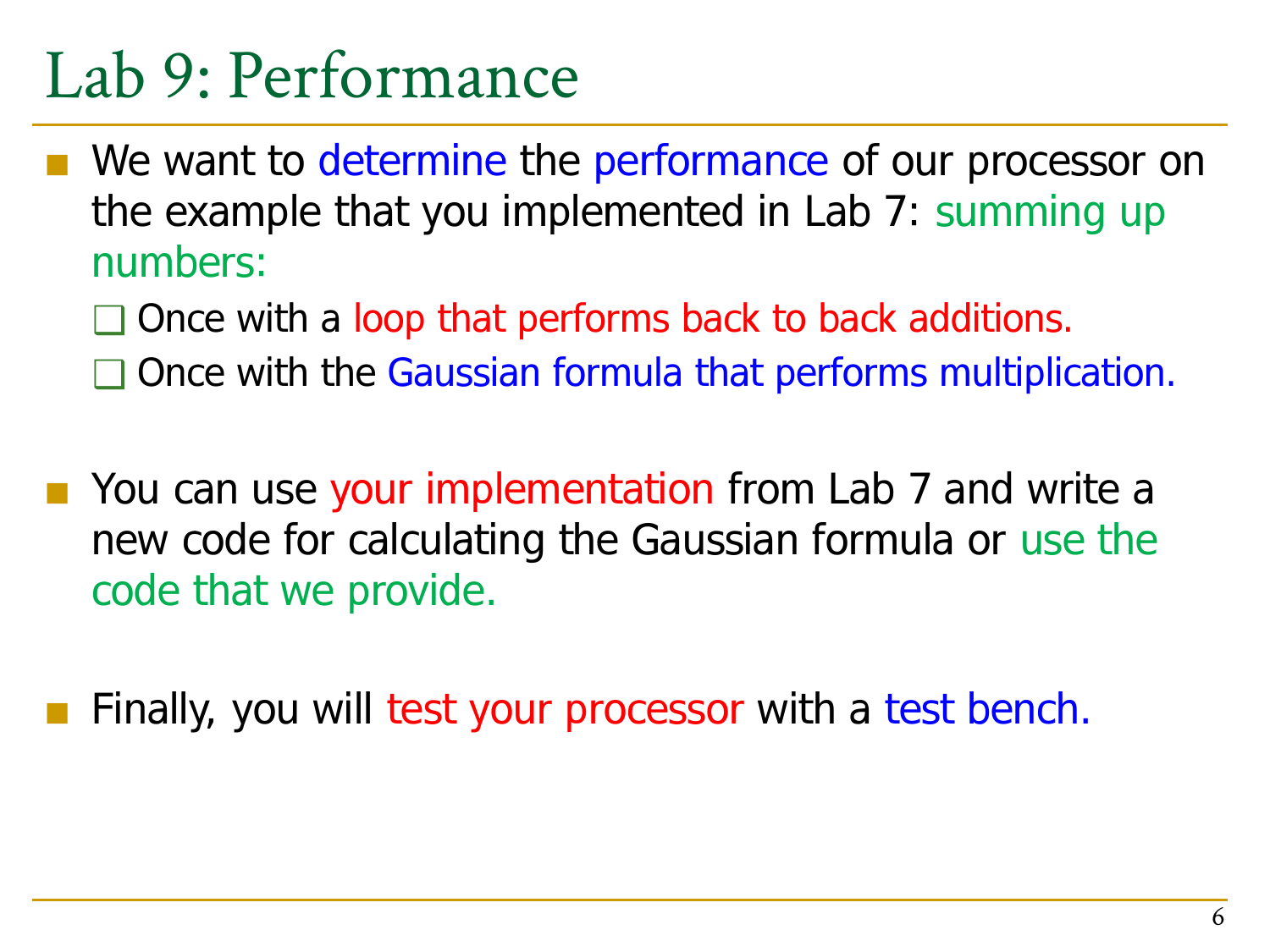

# Lab 9: Performance
We want to determine the performance of our processor on the example that you implemented in Lab 7: summing up numbers:
Once with a loop that performs back to back additions.
Once with the Gaussian formula that performs multiplication.

You can use your implementation from Lab 7 and write a new code for calculating the Gaussian formula or use the code that we provide.

Finally, you will test your processor with a test bench.
6